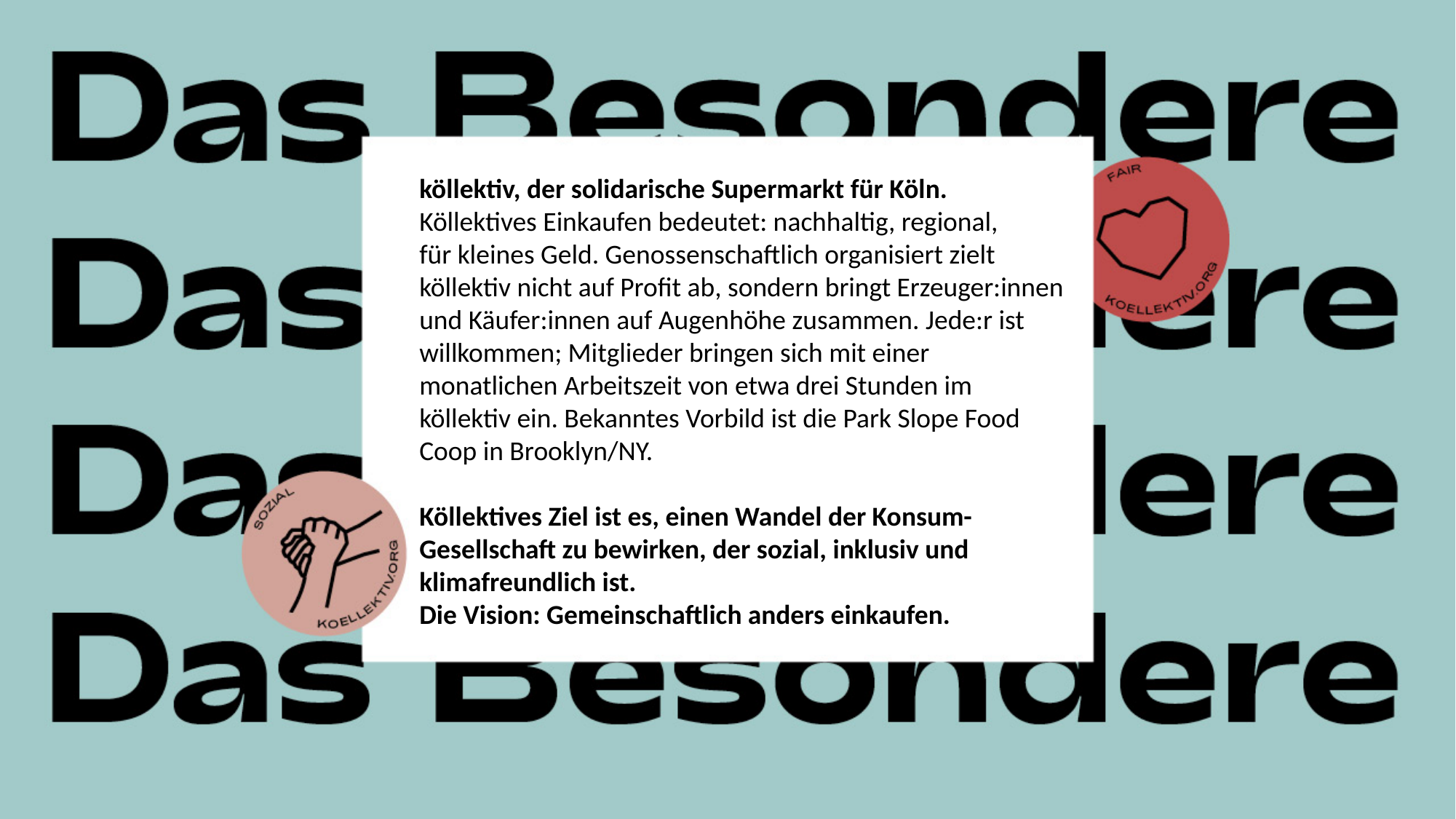

köllektiv, der solidarische Supermarkt für Köln.
Köllektives Einkaufen bedeutet: nachhaltig, regional,
für kleines Geld. Genossenschaftlich organisiert zielt köllektiv nicht auf Profit ab, sondern bringt Erzeuger:innen und Käufer:innen auf Augenhöhe zusammen. Jede:r ist willkommen; Mitglieder bringen sich mit einer monatlichen Arbeitszeit von etwa drei Stunden im köllektiv ein. Bekanntes Vorbild ist die Park Slope Food Coop in Brooklyn/NY.

Köllektives Ziel ist es, einen Wandel der Konsum-Gesellschaft zu bewirken, der sozial, inklusiv und klimafreundlich ist.
Die Vision: Gemeinschaftlich anders einkaufen.